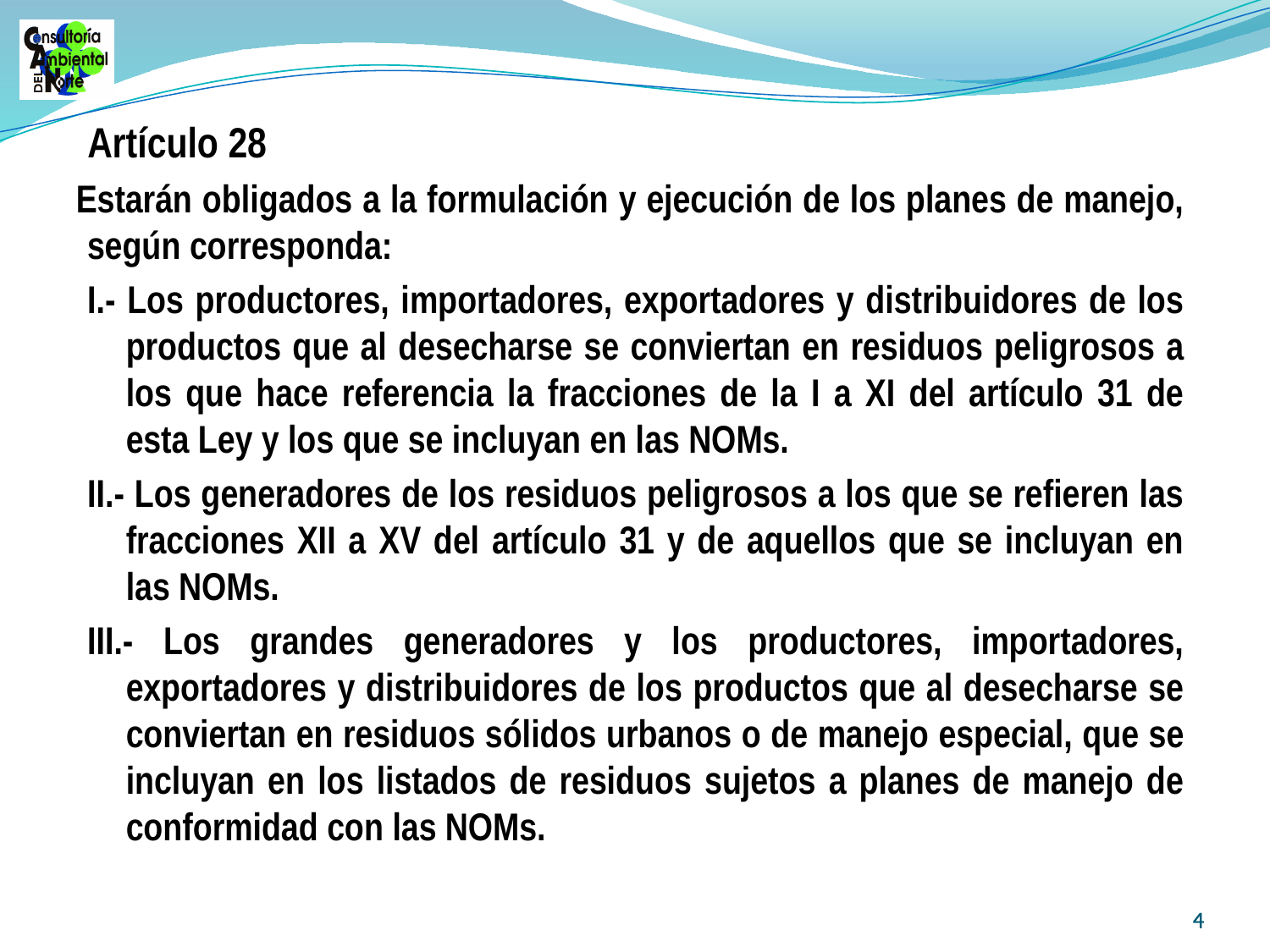

Artículo 28
Estarán obligados a la formulación y ejecución de los planes de manejo, según corresponda:
I.- Los productores, importadores, exportadores y distribuidores de los productos que al desecharse se conviertan en residuos peligrosos a los que hace referencia la fracciones de la I a XI del artículo 31 de esta Ley y los que se incluyan en las NOMs.
II.- Los generadores de los residuos peligrosos a los que se refieren las fracciones XII a XV del artículo 31 y de aquellos que se incluyan en las NOMs.
III.- Los grandes generadores y los productores, importadores, exportadores y distribuidores de los productos que al desecharse se conviertan en residuos sólidos urbanos o de manejo especial, que se incluyan en los listados de residuos sujetos a planes de manejo de conformidad con las NOMs.
4